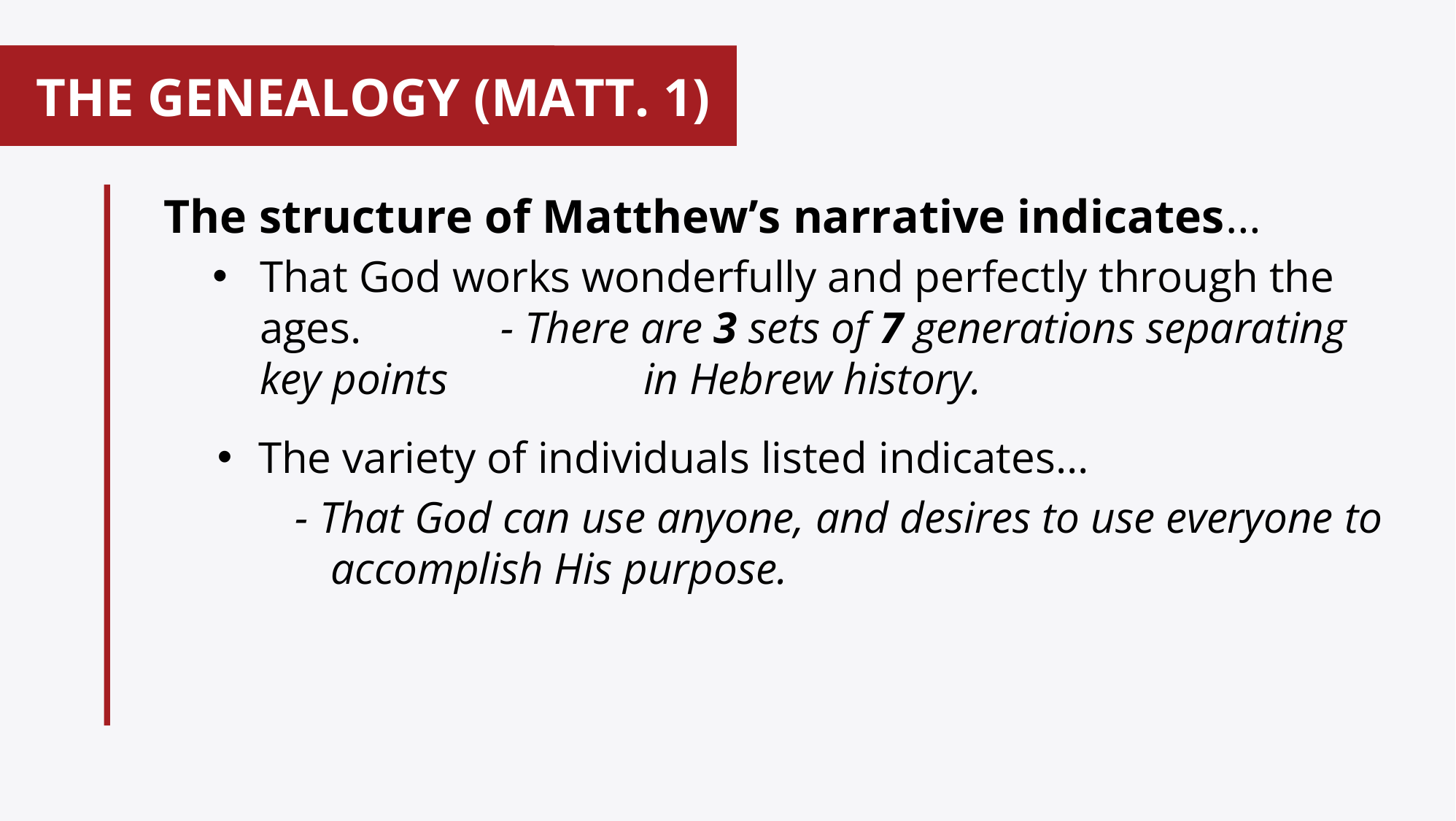

# THE GENEALOGY (MATT. 1)

The variety of individuals listed indicates…
       - That God can use anyone, and desires to use everyone to	      accomplish His purpose.

The structure of Matthew’s narrative indicates…

That God works wonderfully and perfectly through the ages.          	  - There are 3 sets of 7 generations separating key points		     in Hebrew history.